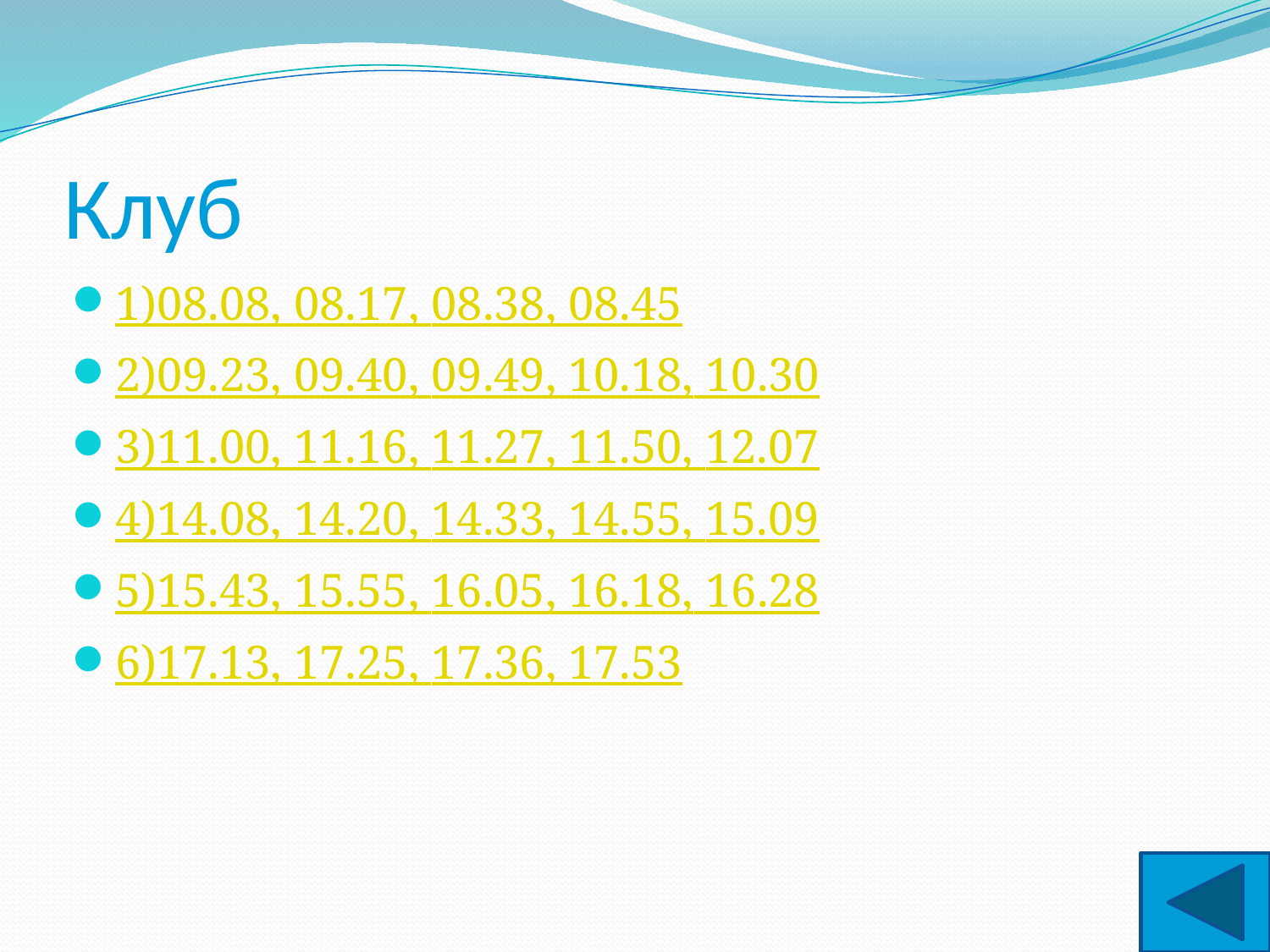

# Клуб
1)08.08, 08.17, 08.38, 08.45
2)09.23, 09.40, 09.49, 10.18, 10.30
3)11.00, 11.16, 11.27, 11.50, 12.07
4)14.08, 14.20, 14.33, 14.55, 15.09
5)15.43, 15.55, 16.05, 16.18, 16.28
6)17.13, 17.25, 17.36, 17.53